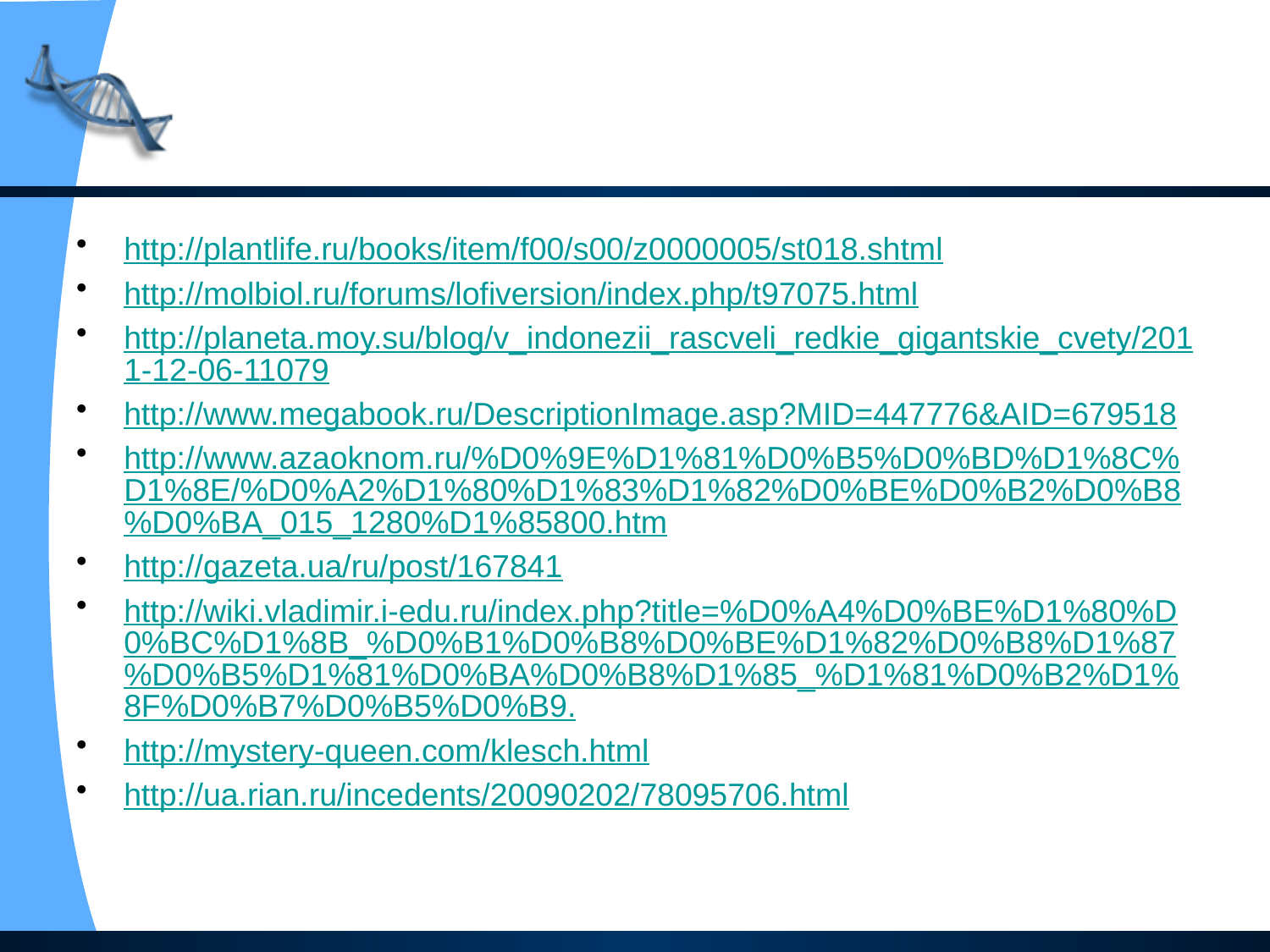

#
http://plantlife.ru/books/item/f00/s00/z0000005/st018.shtml
http://molbiol.ru/forums/lofiversion/index.php/t97075.html
http://planeta.moy.su/blog/v_indonezii_rascveli_redkie_gigantskie_cvety/2011-12-06-11079
http://www.megabook.ru/DescriptionImage.asp?MID=447776&AID=679518
http://www.azaoknom.ru/%D0%9E%D1%81%D0%B5%D0%BD%D1%8C%D1%8E/%D0%A2%D1%80%D1%83%D1%82%D0%BE%D0%B2%D0%B8%D0%BA_015_1280%D1%85800.htm
http://gazeta.ua/ru/post/167841
http://wiki.vladimir.i-edu.ru/index.php?title=%D0%A4%D0%BE%D1%80%D0%BC%D1%8B_%D0%B1%D0%B8%D0%BE%D1%82%D0%B8%D1%87%D0%B5%D1%81%D0%BA%D0%B8%D1%85_%D1%81%D0%B2%D1%8F%D0%B7%D0%B5%D0%B9.
http://mystery-queen.com/klesch.html
http://ua.rian.ru/incedents/20090202/78095706.html